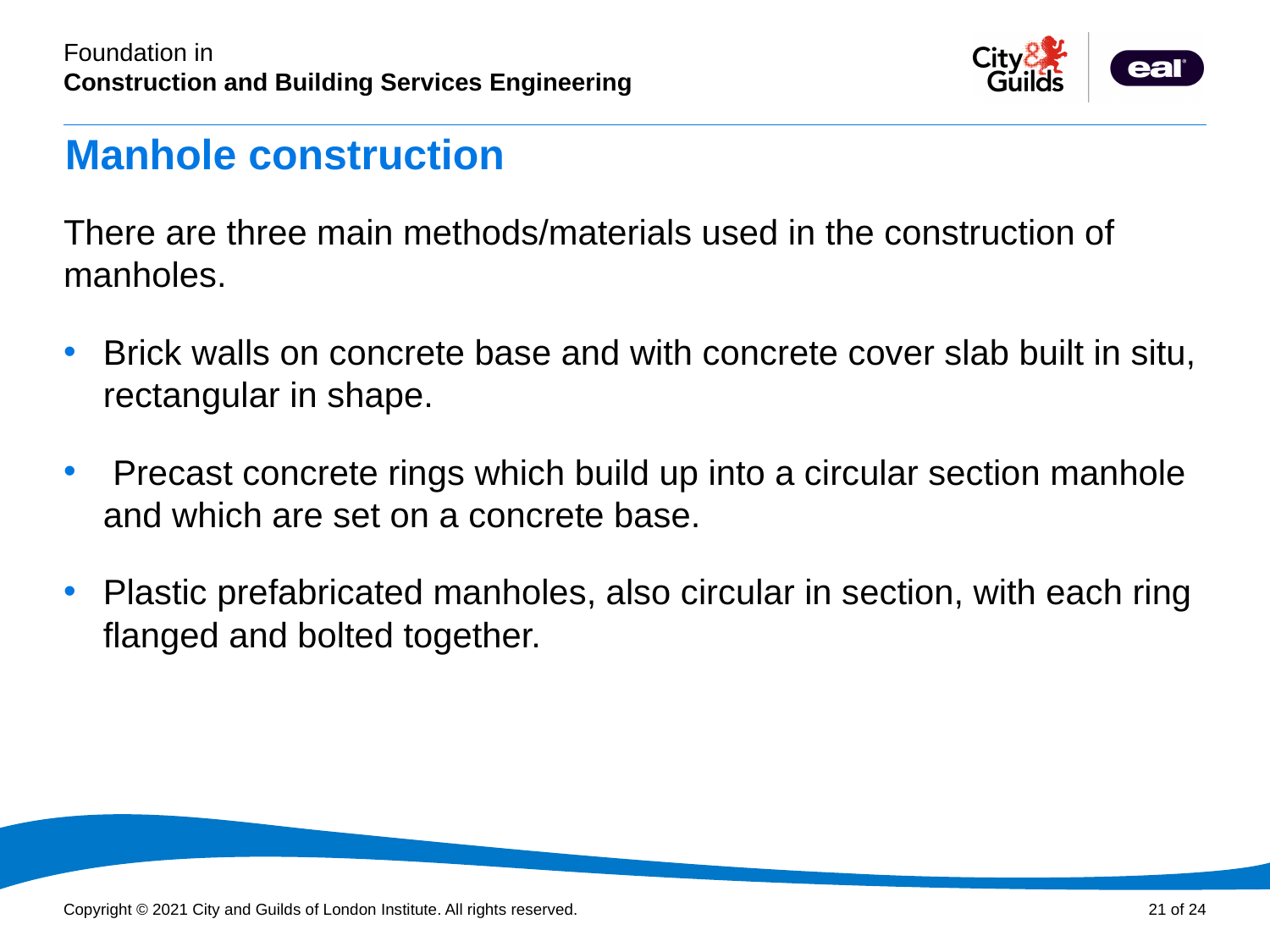

# Manhole construction
There are three main methods/materials used in the construction of manholes.
Brick walls on concrete base and with concrete cover slab built in situ, rectangular in shape.
 Precast concrete rings which build up into a circular section manhole and which are set on a concrete base.
Plastic prefabricated manholes, also circular in section, with each ring flanged and bolted together.